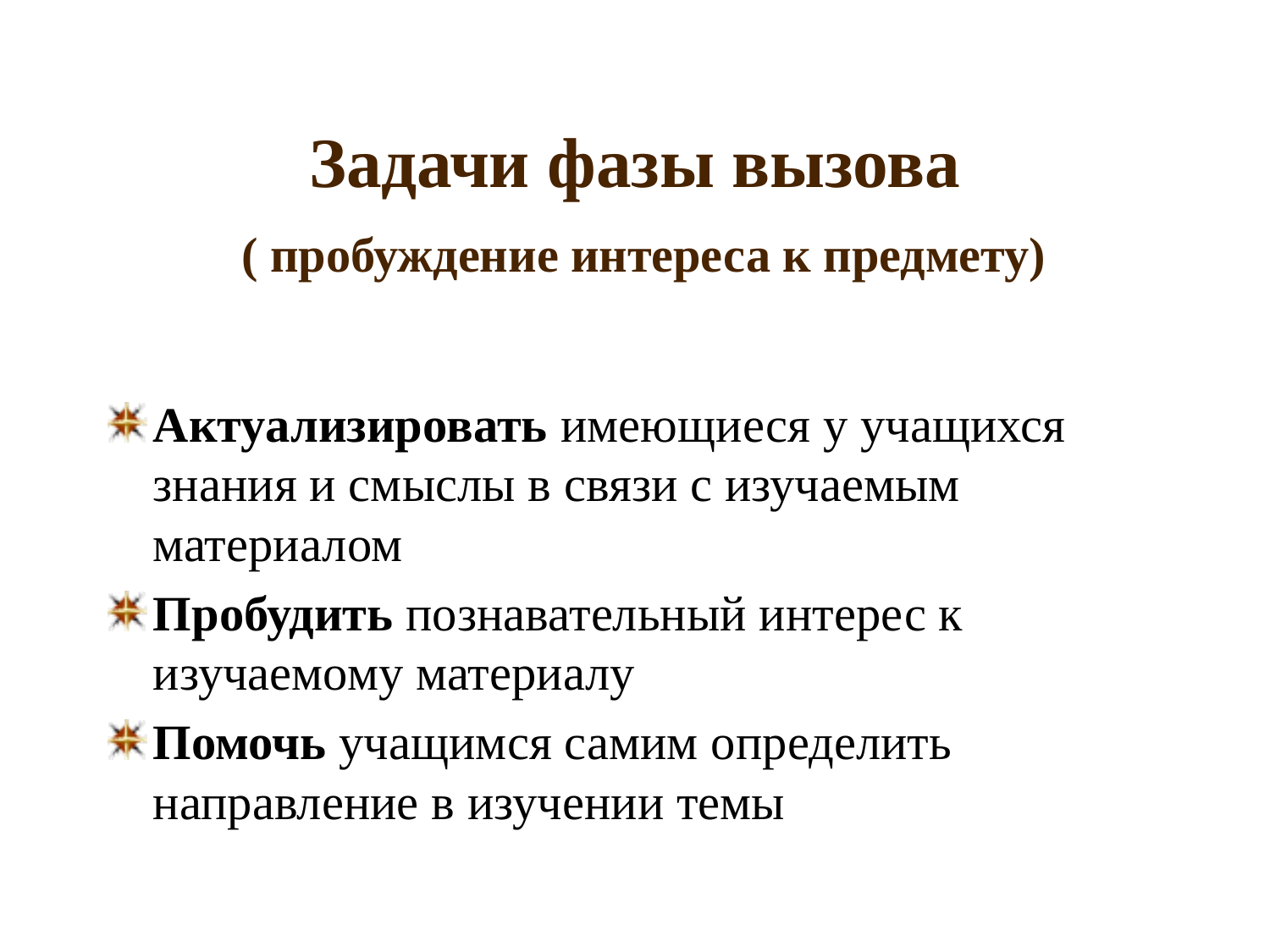

# Задачи фазы вызова ( пробуждение интереса к предмету)
Актуализировать имеющиеся у учащихся знания и смыслы в связи с изучаемым материалом
Пробудить познавательный интерес к изучаемому материалу
Помочь учащимся самим определить направление в изучении темы